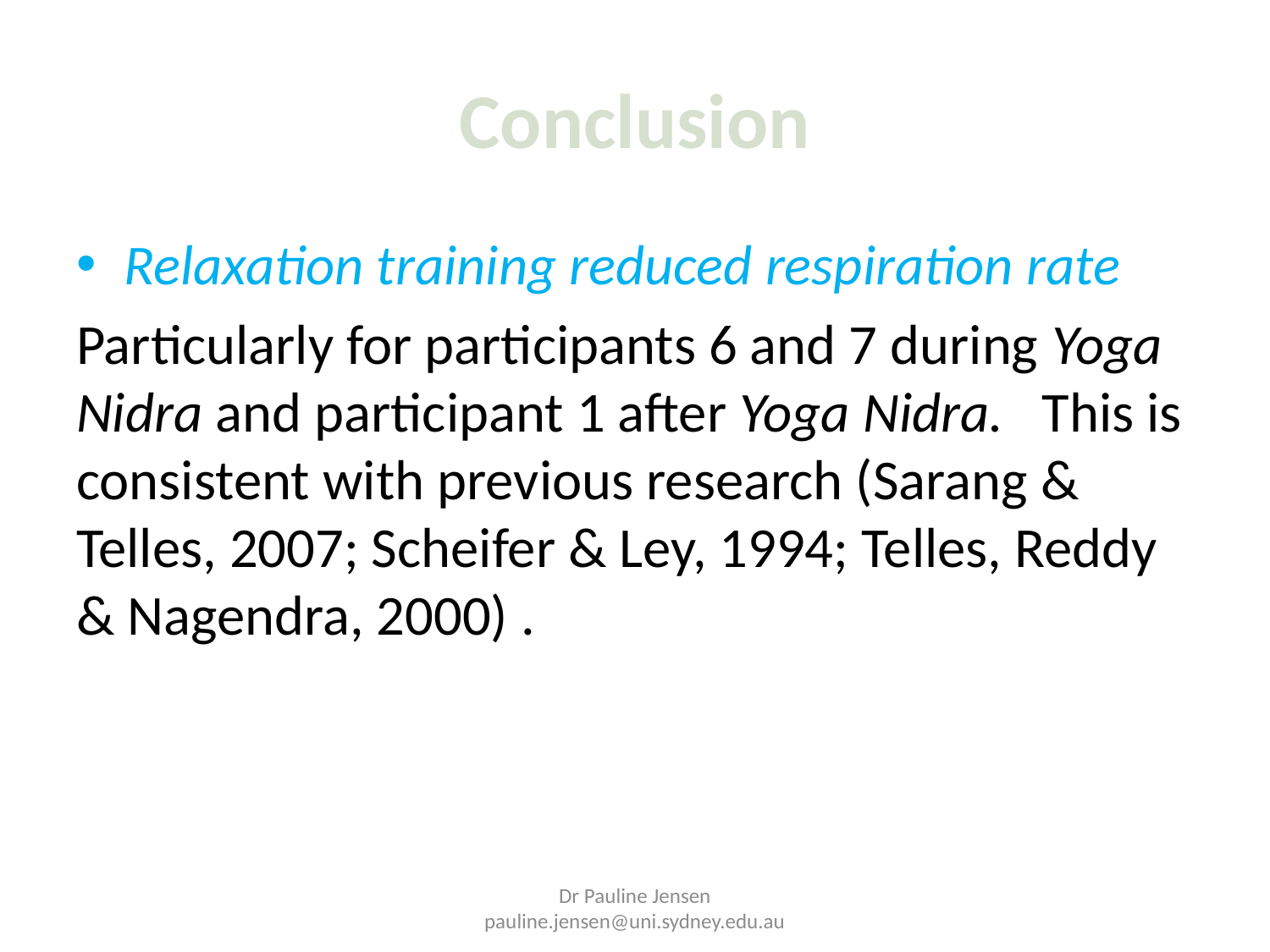

# Conclusion
Relaxation training reduced respiration rate
Particularly for participants 6 and 7 during Yoga Nidra and participant 1 after Yoga Nidra.   This is consistent with previous research (Sarang & Telles, 2007; Scheifer & Ley, 1994; Telles, Reddy & Nagendra, 2000) .

Dr Pauline Jensen pauline.jensen@uni.sydney.edu.au